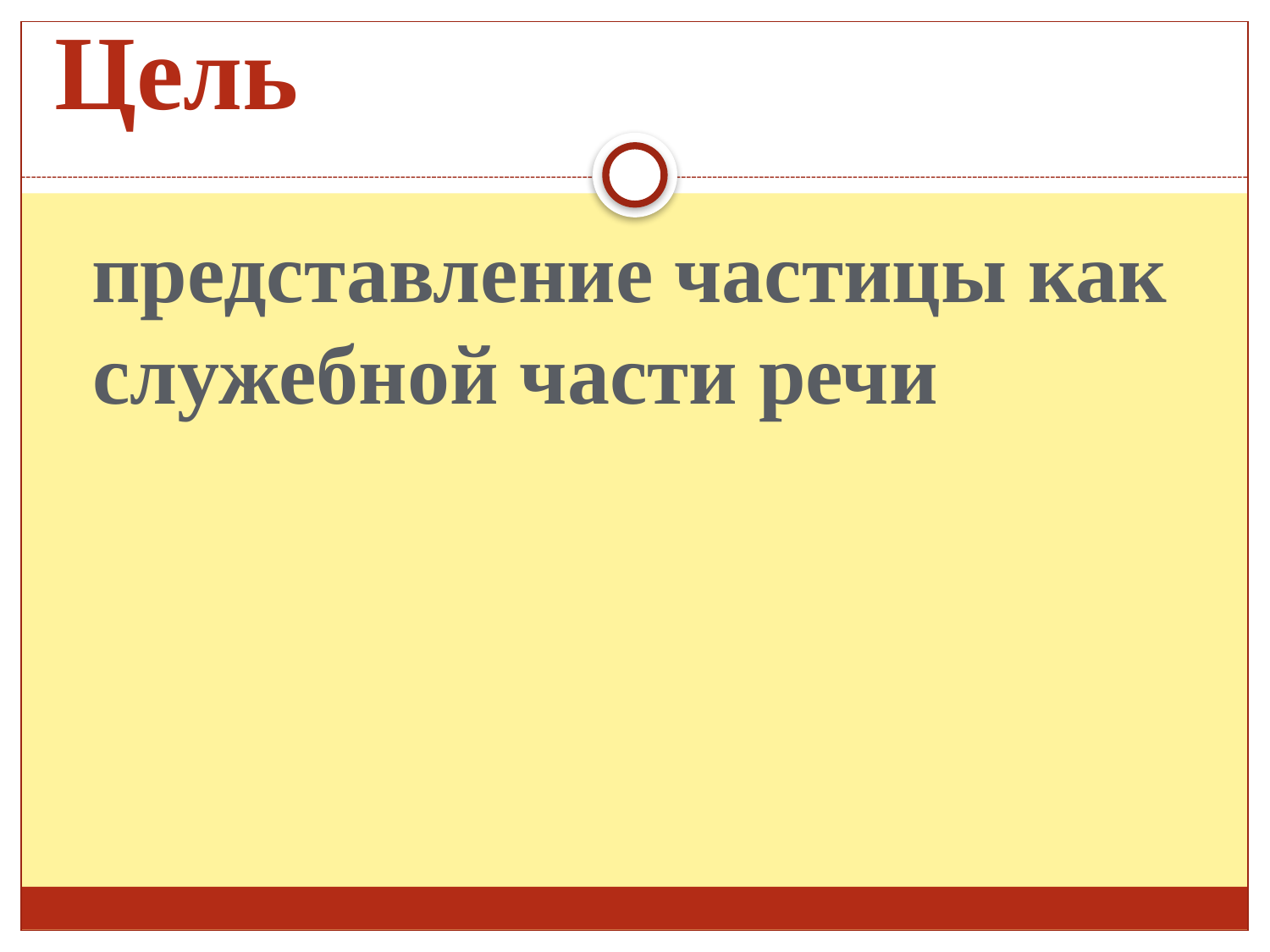

# Цель
  представление частицы как служебной части речи